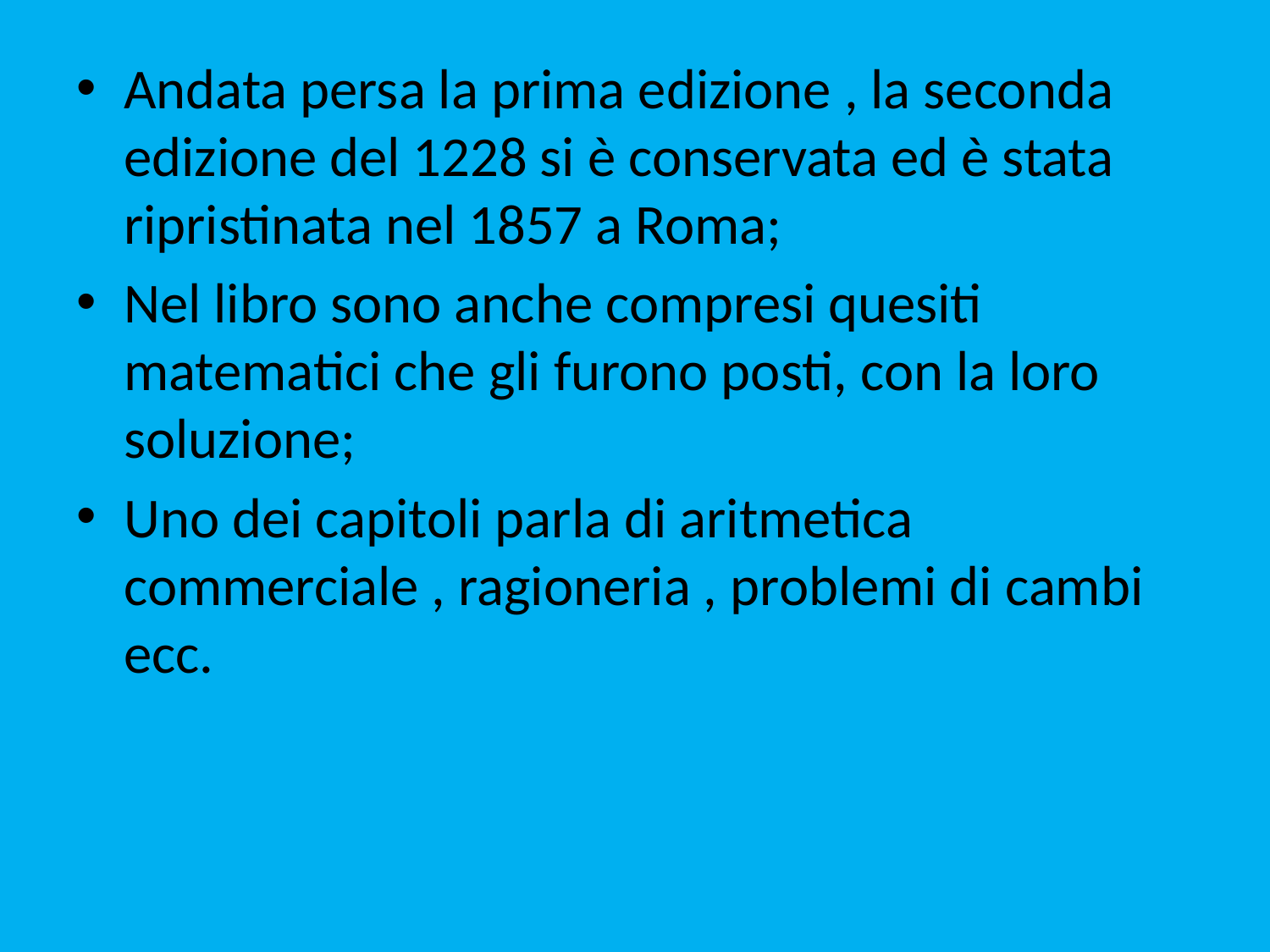

Andata persa la prima edizione , la seconda edizione del 1228 si è conservata ed è stata ripristinata nel 1857 a Roma;
Nel libro sono anche compresi quesiti matematici che gli furono posti, con la loro soluzione;
Uno dei capitoli parla di aritmetica commerciale , ragioneria , problemi di cambi ecc.